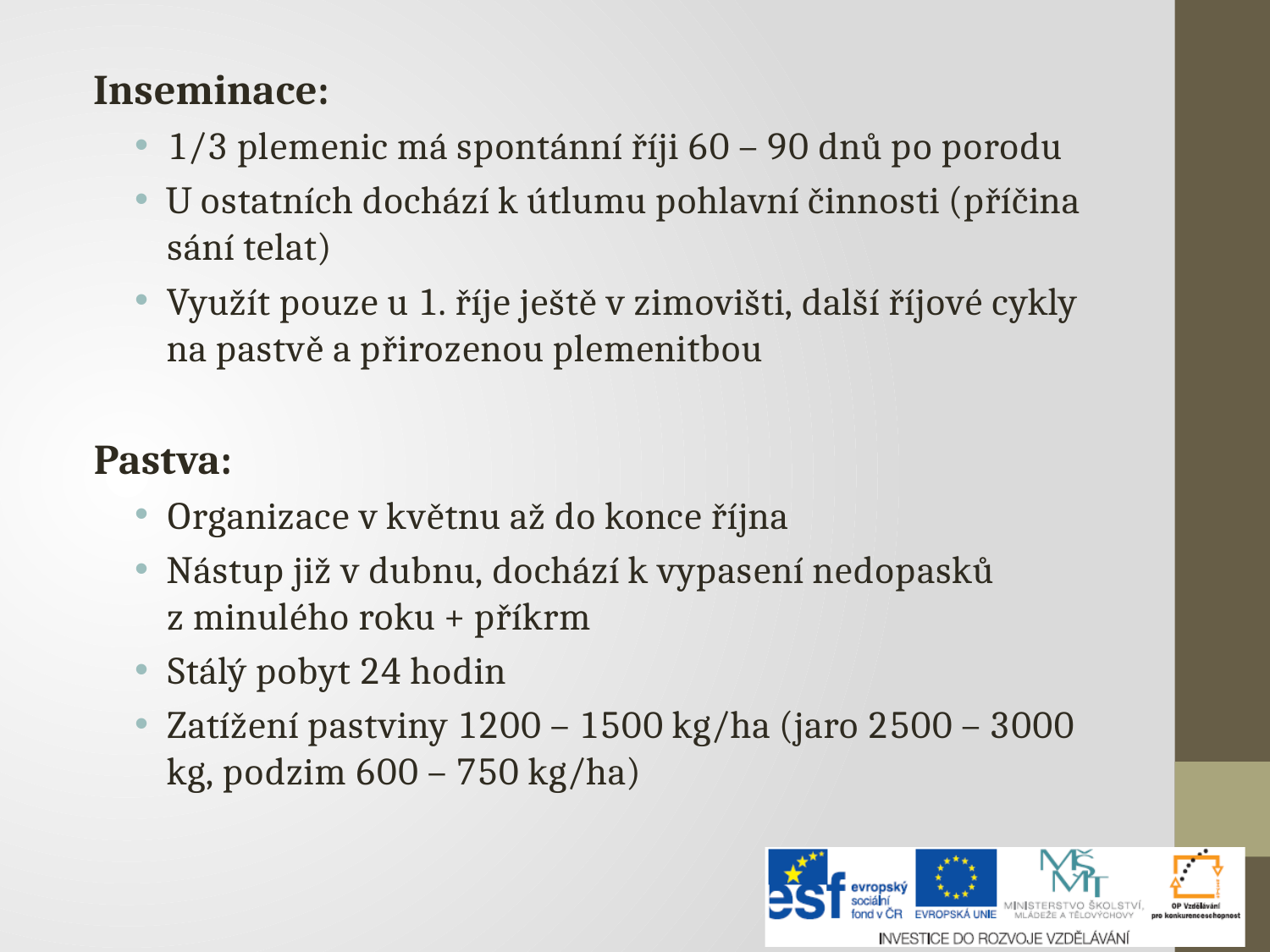

Inseminace:
1/3 plemenic má spontánní říji 60 – 90 dnů po porodu
U ostatních dochází k útlumu pohlavní činnosti (příčina sání telat)
Využít pouze u 1. říje ještě v zimovišti, další říjové cykly na pastvě a přirozenou plemenitbou

Pastva:
Organizace v květnu až do konce října
Nástup již v dubnu, dochází k vypasení nedopasků z minulého roku + příkrm
Stálý pobyt 24 hodin
Zatížení pastviny 1200 – 1500 kg/ha (jaro 2500 – 3000 kg, podzim 600 – 750 kg/ha)